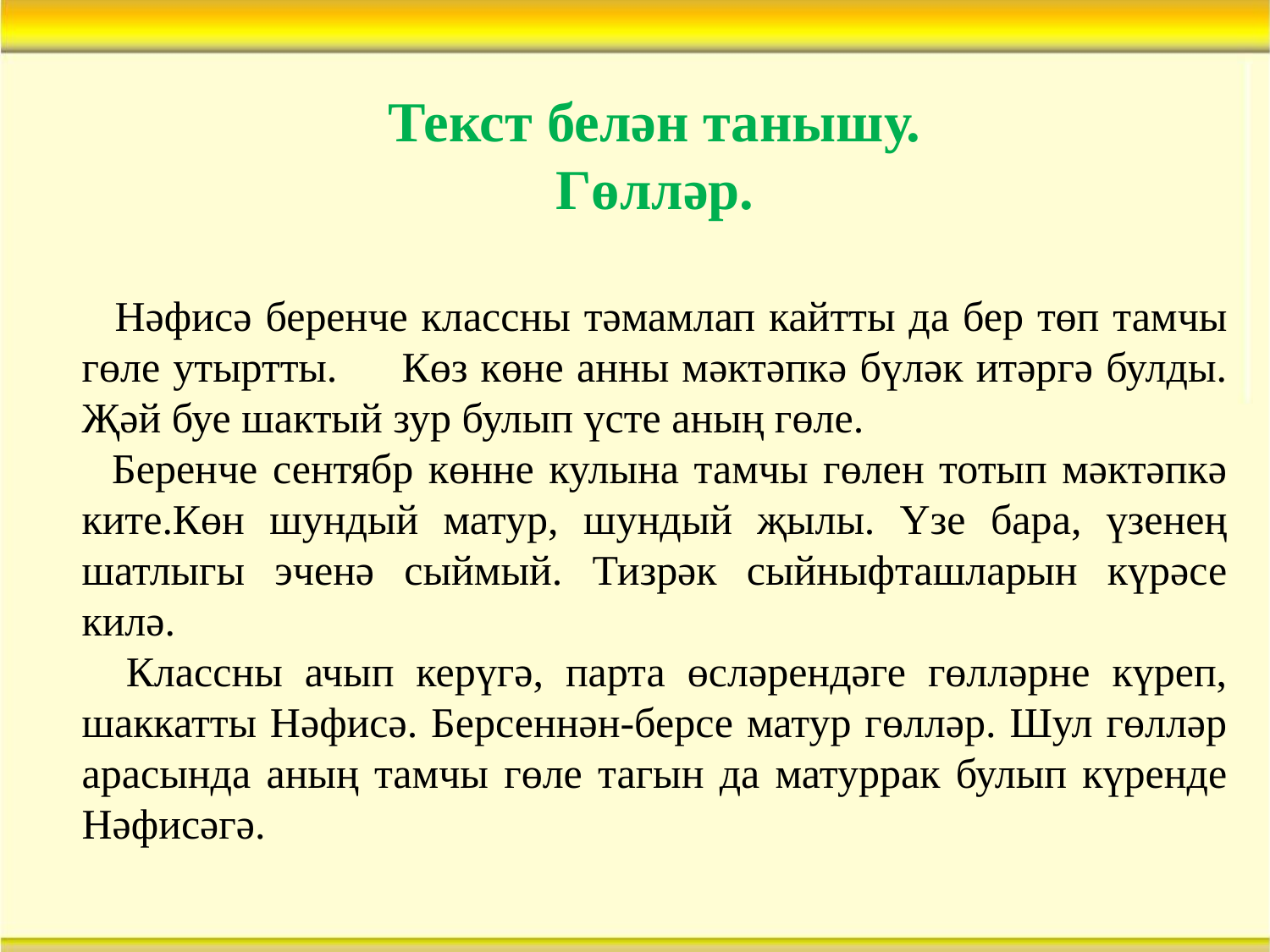

Текст белән танышу.
Гөлләр.

   Нәфисә беренче классны тәмамлап кайтты да бер төп тамчы гөле утыртты.     Көз көне анны мәктәпкә бүләк итәргә булды. Җәй буе шактый зур булып үсте аның гөле.
  Беренче сентябр көнне кулына тамчы гөлен тотып мәктәпкә ките.Көн шундый матур, шундый җылы. Үзе бара, үзенең шатлыгы эченә сыймый. Тизрәк сыйныфташларын күрәсе килә.
  Классны ачып керүгә, парта өсләрендәге гөлләрне күреп, шаккатты Нәфисә. Берсеннән-берсе матур гөлләр. Шул гөлләр арасында аның тамчы гөле тагын да матуррак булып күренде Нәфисәгә.